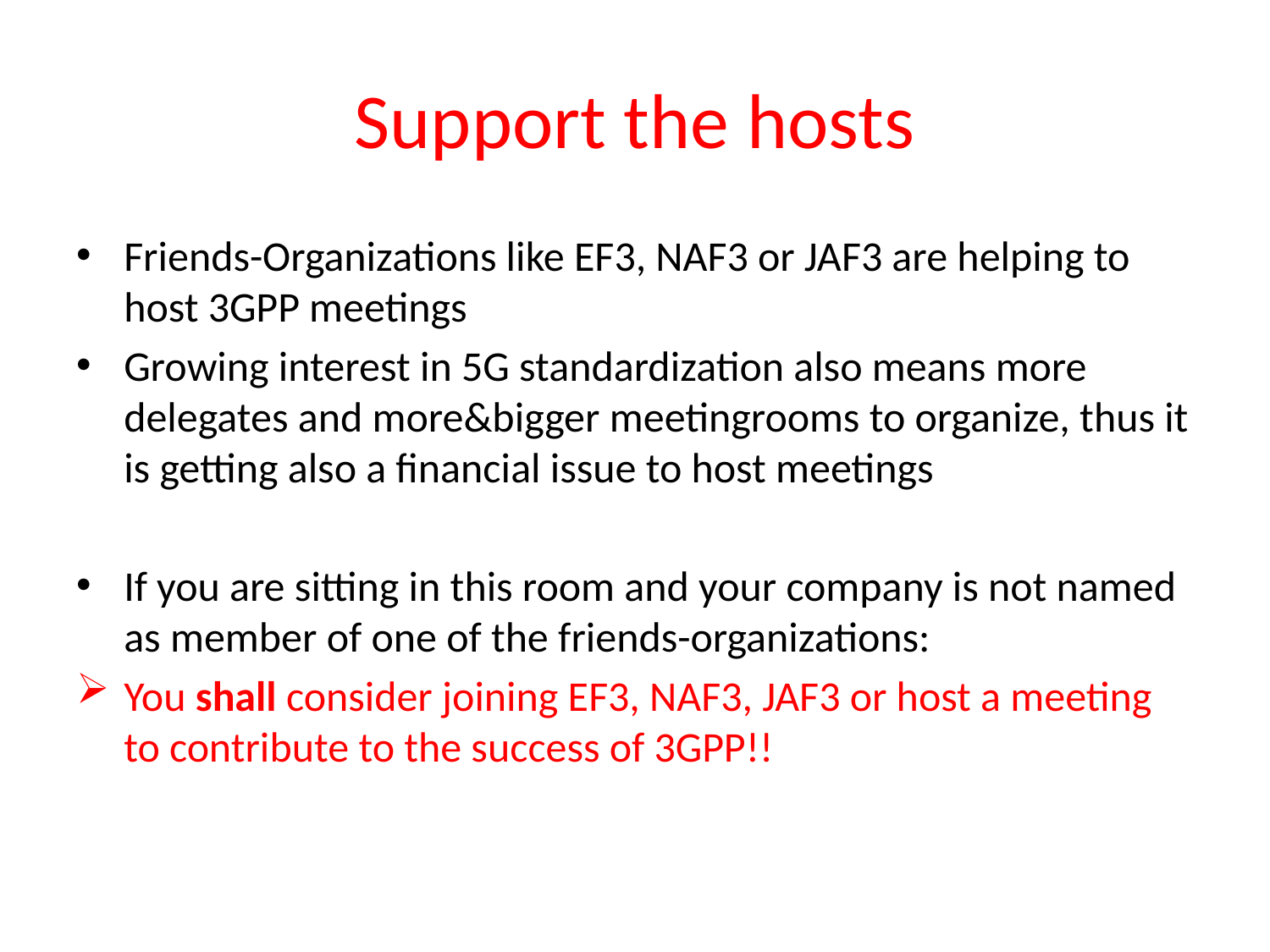

# Support the hosts
Friends-Organizations like EF3, NAF3 or JAF3 are helping to host 3GPP meetings
Growing interest in 5G standardization also means more delegates and more&bigger meetingrooms to organize, thus it is getting also a financial issue to host meetings

If you are sitting in this room and your company is not named as member of one of the friends-organizations:
You shall consider joining EF3, NAF3, JAF3 or host a meeting to contribute to the success of 3GPP!!